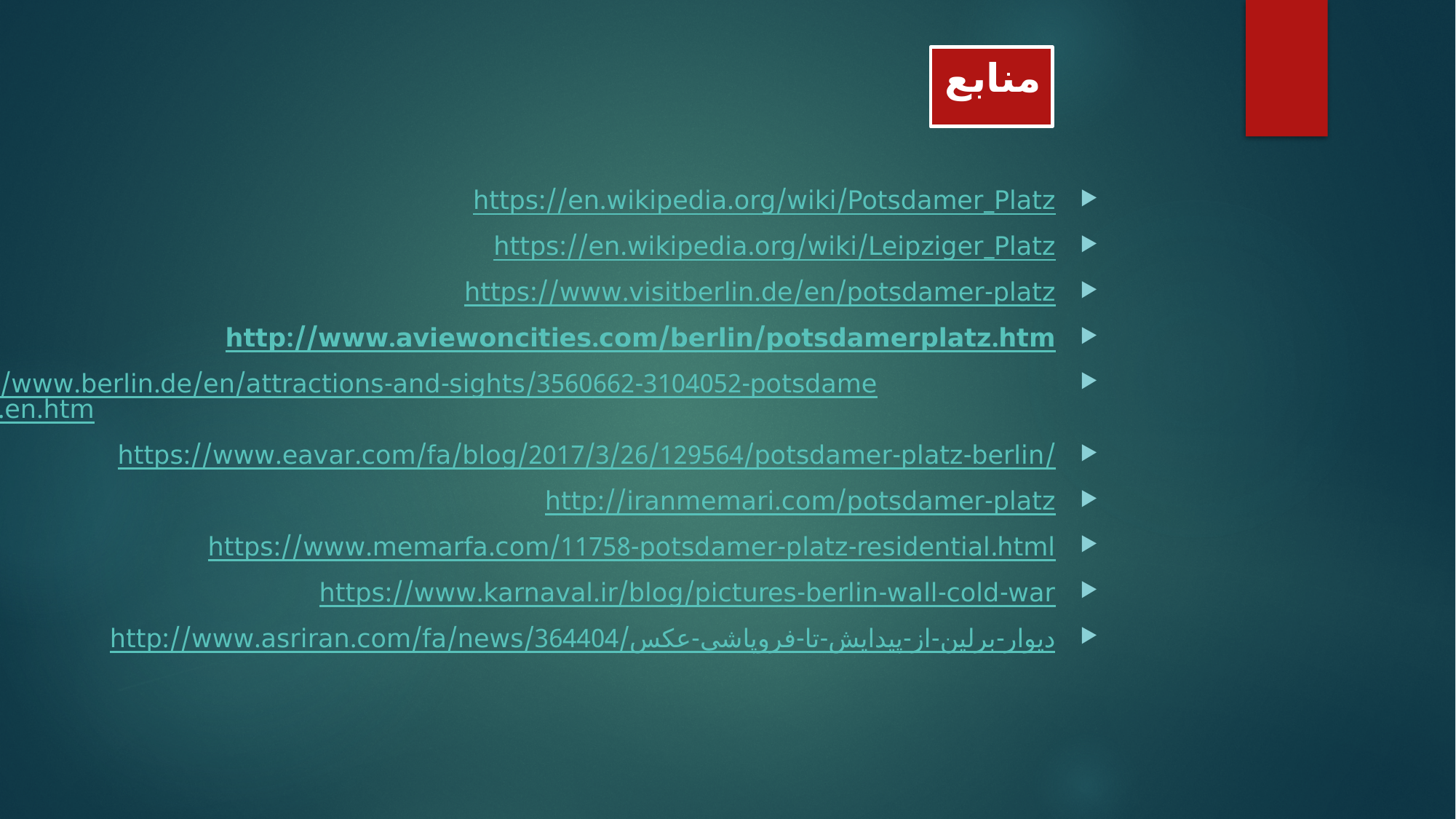

# منابع
https://en.wikipedia.org/wiki/Potsdamer_Platz
https://en.wikipedia.org/wiki/Leipziger_Platz
https://www.visitberlin.de/en/potsdamer-platz
http://www.aviewoncities.com/berlin/potsdamerplatz.htm
https://www.berlin.de/en/attractions-and-sights/3560662-3104052-potsdamer-platz.en.htm
https://www.eavar.com/fa/blog/2017/3/26/129564/potsdamer-platz-berlin/
http://iranmemari.com/potsdamer-platz
https://www.memarfa.com/11758-potsdamer-platz-residential.html
https://www.karnaval.ir/blog/pictures-berlin-wall-cold-war
http://www.asriran.com/fa/news/364404/دیوار-برلین-از-پیدایش-تا-فروپاشی-عکس